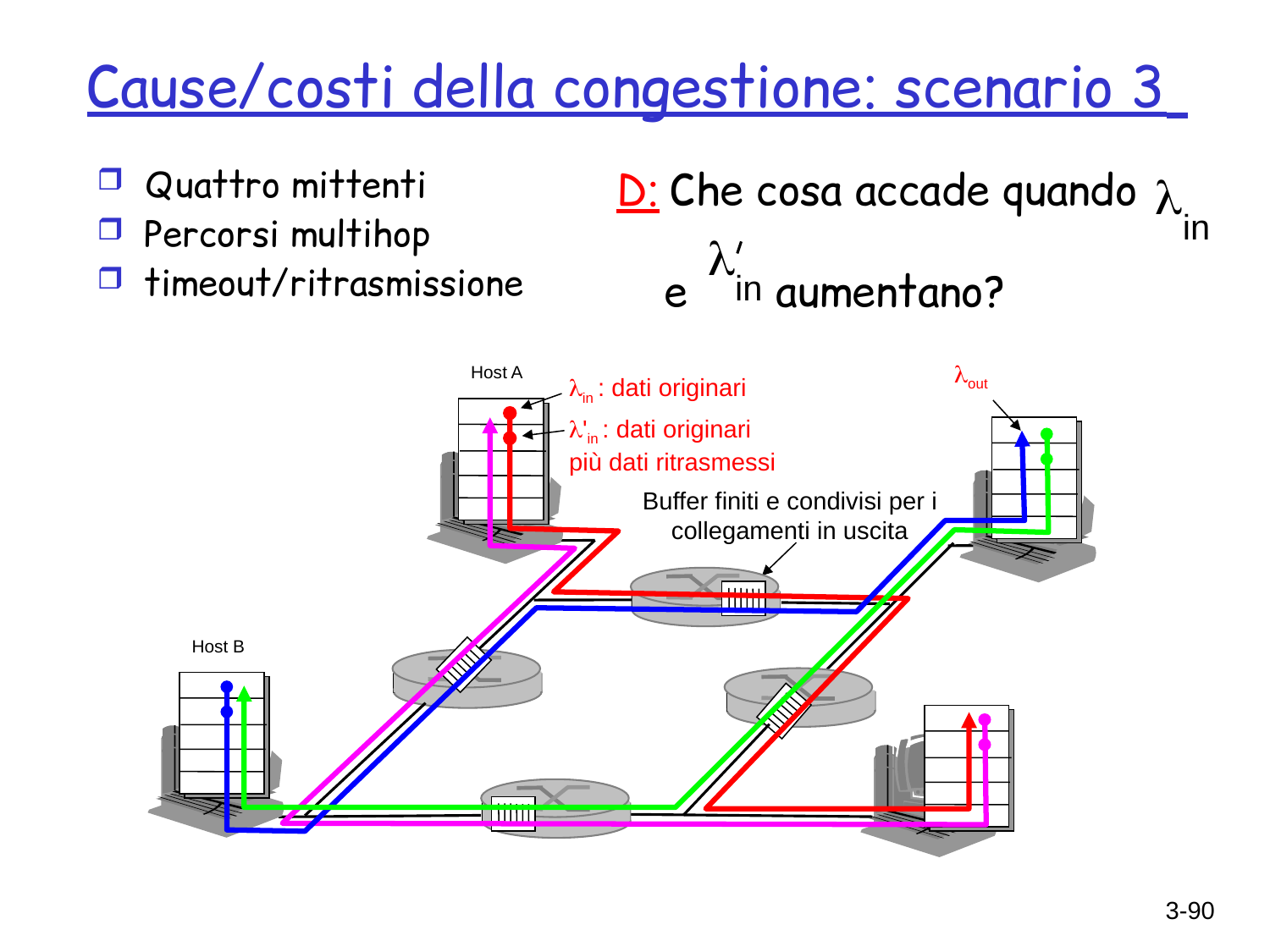

# Cause/costi della congestione: scenario 3
Quattro mittenti
Percorsi multihop
timeout/ritrasmissione

D: Che cosa accade quando
e       aumentano?
λ
in
λ
in

λout
Host A

λin : dati originari

λ'in : dati originari
più dati ritrasmessi

Buffer finiti e condivisi per i collegamenti in uscita

Host B

3-90